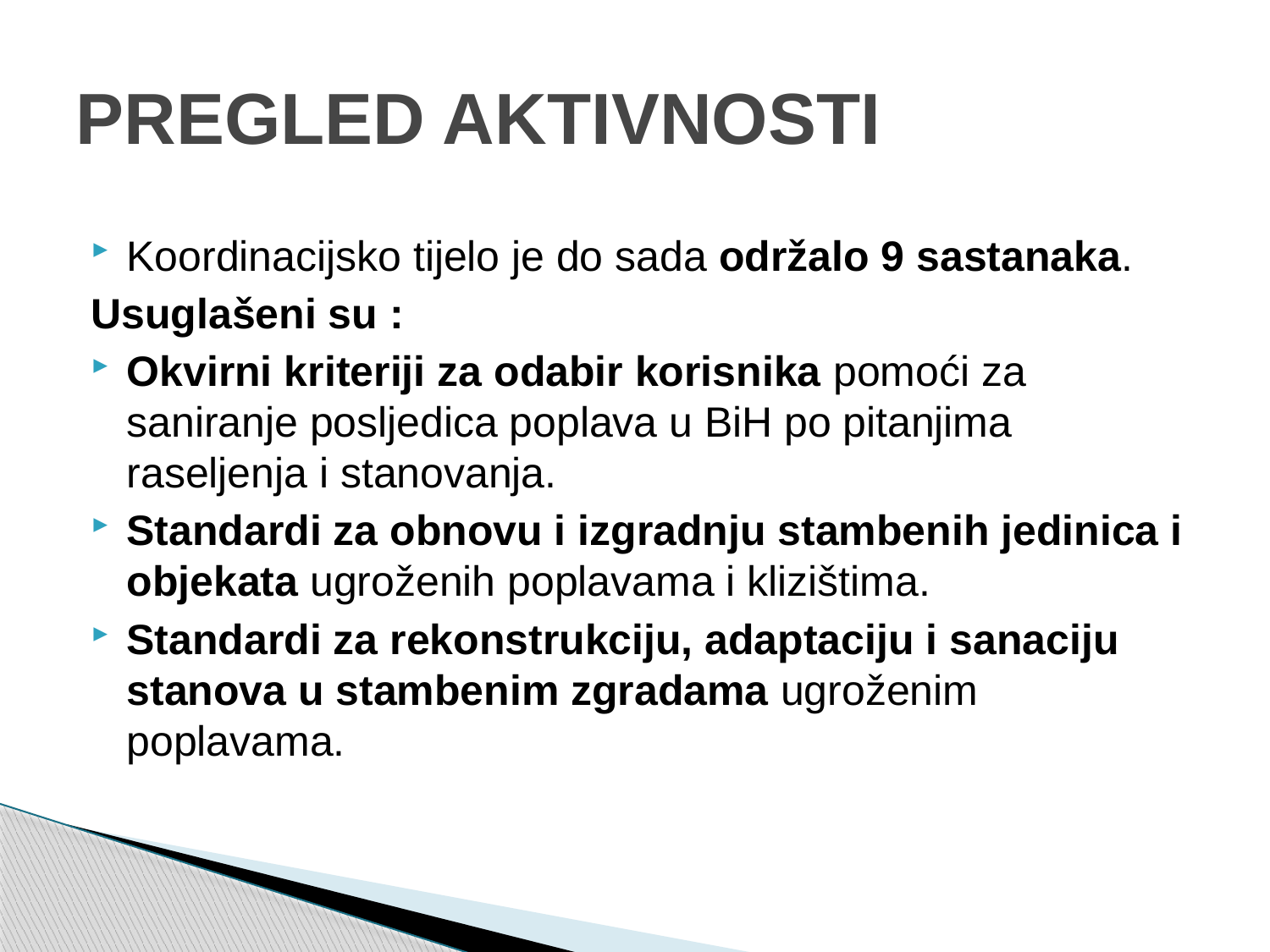

# PREGLED AKTIVNOSTI
Koordinacijsko tijelo je do sada održalo 9 sastanaka.
Usuglašeni su :
Okvirni kriteriji za odabir korisnika pomoći za saniranje posljedica poplava u BiH po pitanjima raseljenja i stanovanja.
Standardi za obnovu i izgradnju stambenih jedinica i objekata ugroženih poplavama i klizištima.
Standardi za rekonstrukciju, adaptaciju i sanaciju stanova u stambenim zgradama ugroženim poplavama.